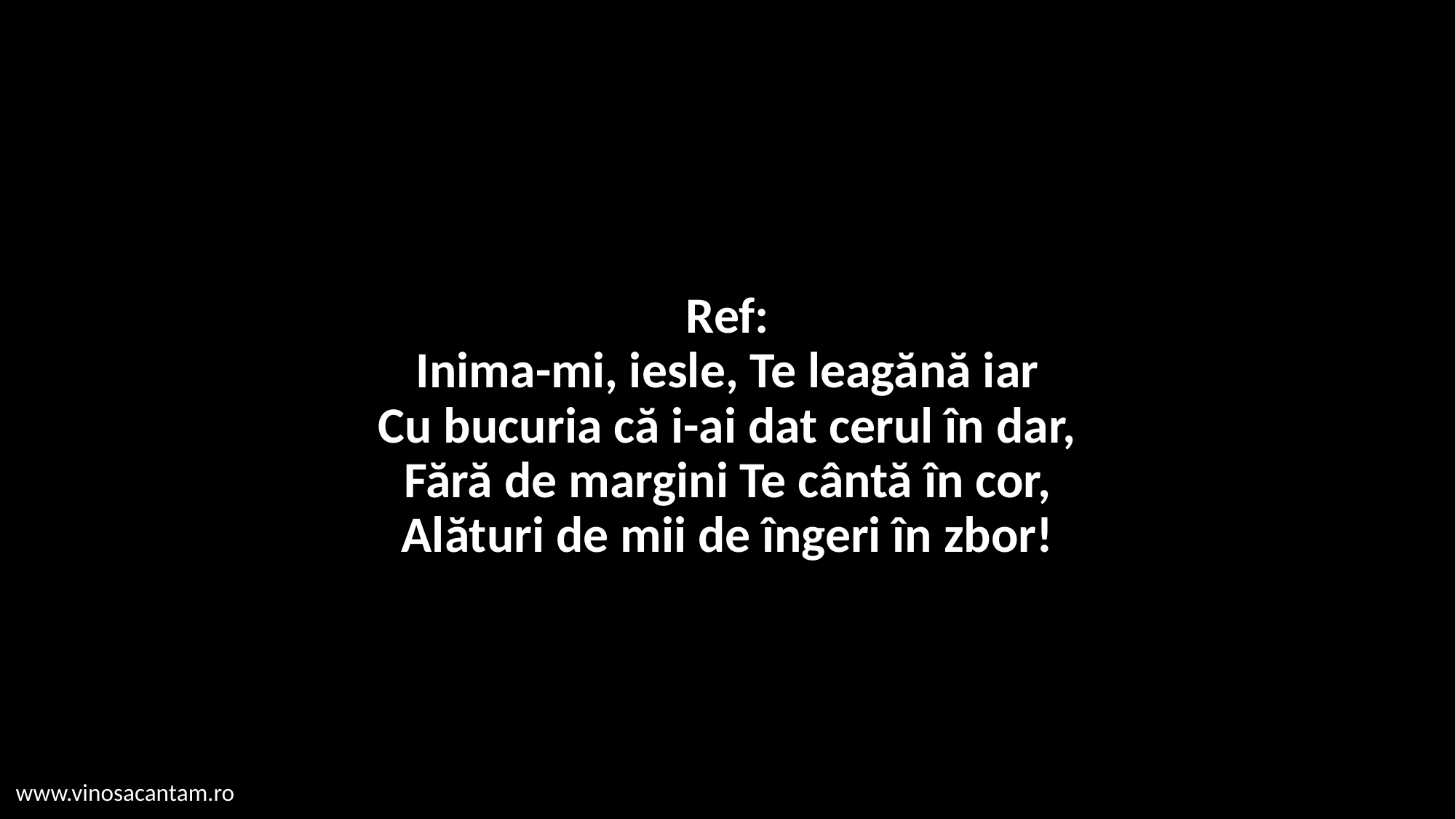

# Ref: Inima-mi, iesle, Te leagănă iar Cu bucuria că i-ai dat cerul în dar, Fără de margini Te cântă în cor, Alături de mii de îngeri în zbor!
www.vinosacantam.ro